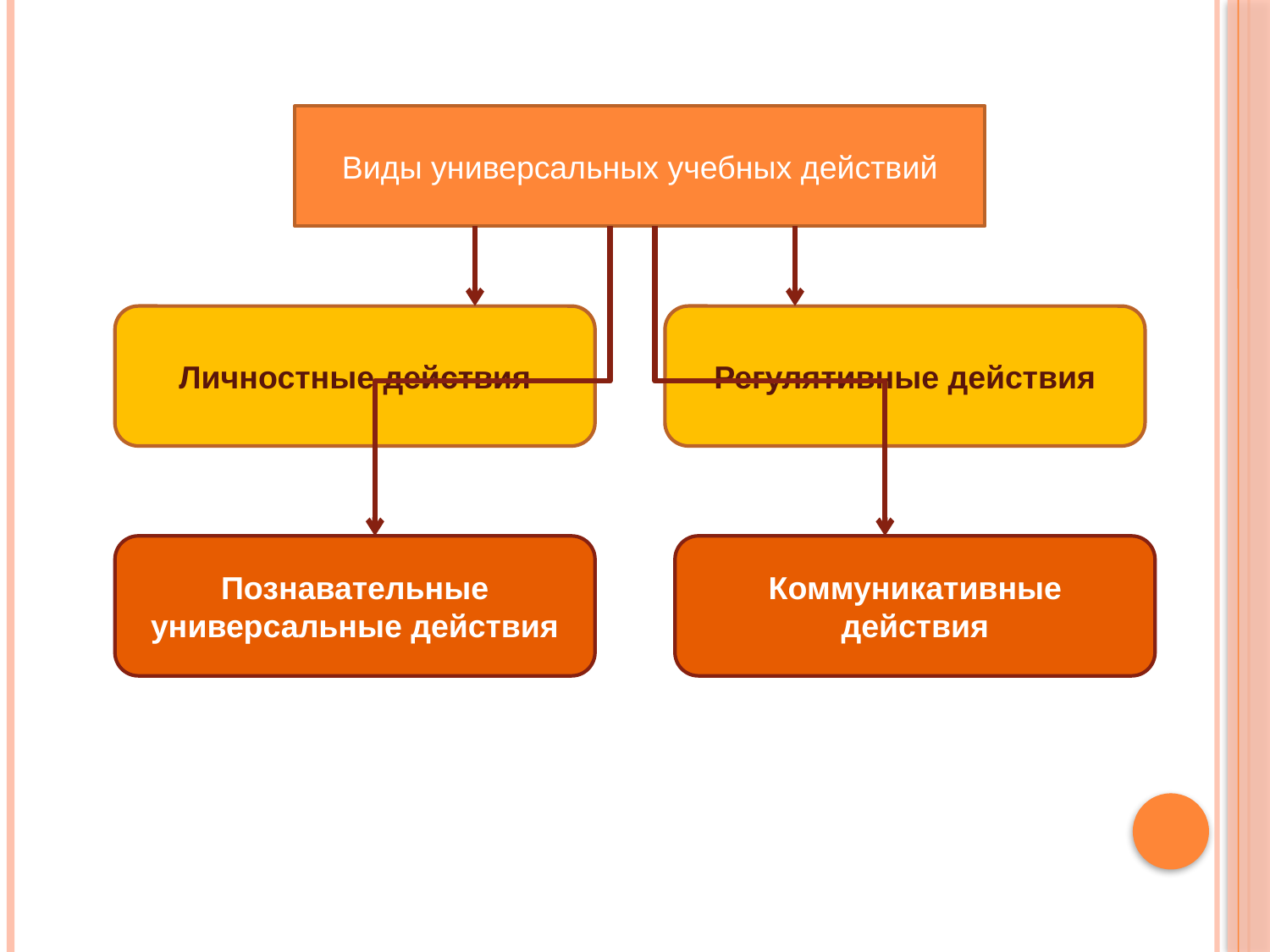

Виды универсальных учебных действий
Личностные действия
Регулятивные действия
Познавательные универсальные действия
Коммуникативные действия